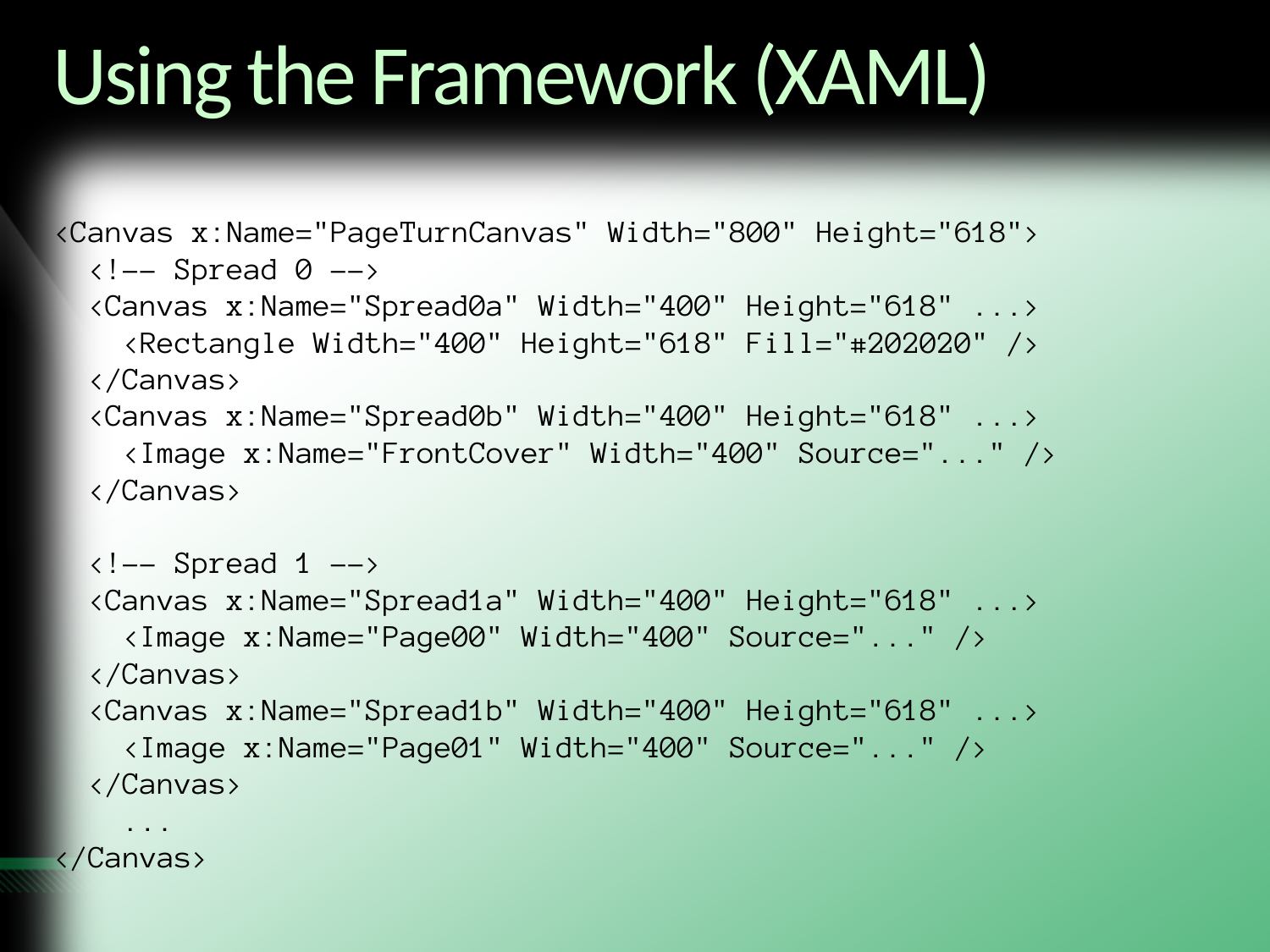

# Using the Framework (XAML)
<Canvas x:Name="PageTurnCanvas" Width="800" Height="618">
  <!-- Spread 0 -->
  <Canvas x:Name="Spread0a" Width="400" Height="618" ...>
    <Rectangle Width="400" Height="618" Fill="#202020" />
  </Canvas>
  <Canvas x:Name="Spread0b" Width="400" Height="618" ...>
    <Image x:Name="FrontCover" Width="400" Source="..." />
  </Canvas>

  <!-- Spread 1 -->
  <Canvas x:Name="Spread1a" Width="400" Height="618" ...>
    <Image x:Name="Page00" Width="400" Source="..." />
  </Canvas>
  <Canvas x:Name="Spread1b" Width="400" Height="618" ...>
    <Image x:Name="Page01" Width="400" Source="..." />
  </Canvas>
    ...
</Canvas>